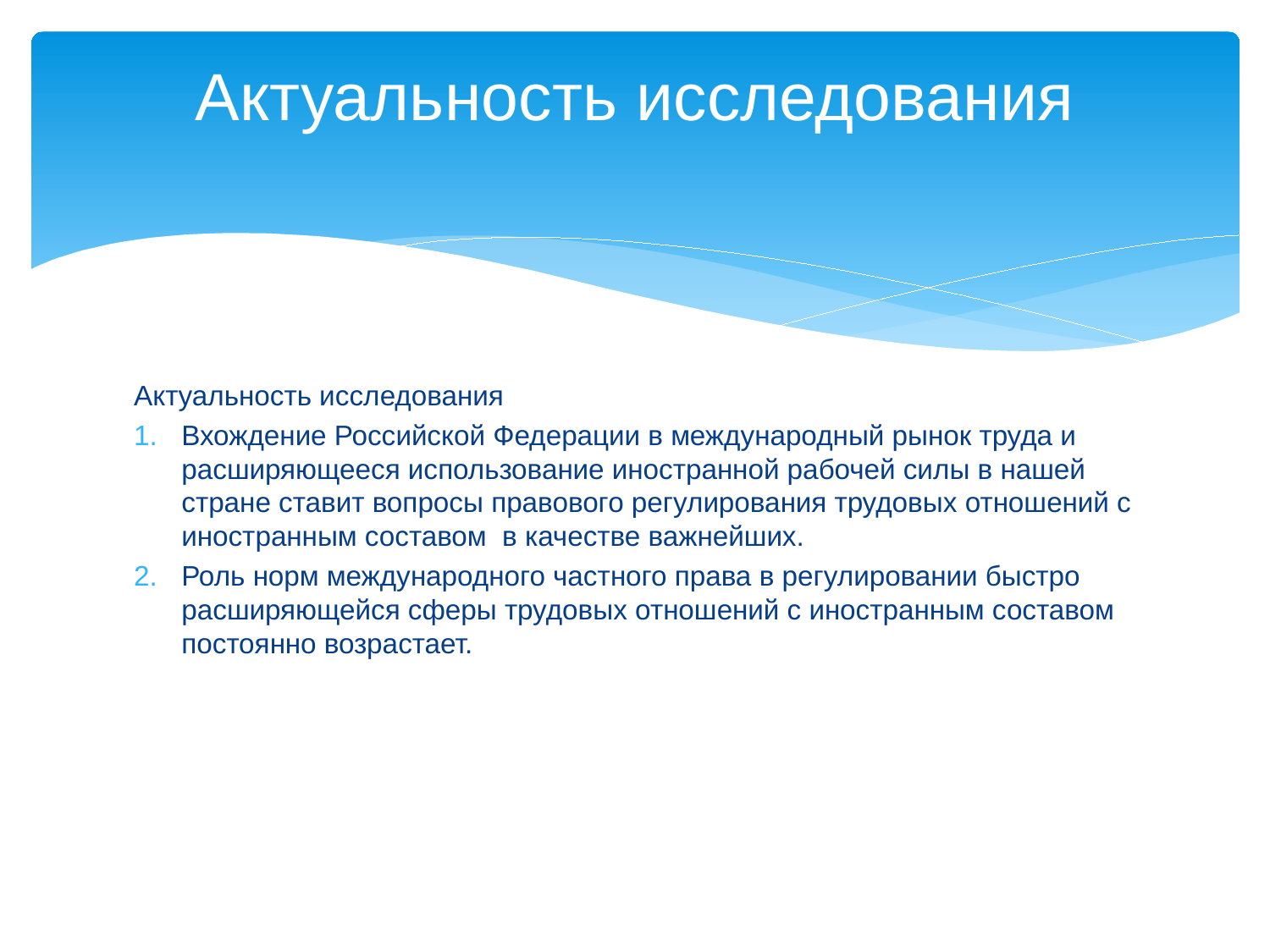

# Актуальность исследования
Актуальность исследования
Вхождение Российской Федерации в международный рынок труда и расширяющееся использование иностранной рабочей силы в нашей стране ставит вопросы правового регулирования трудовых отношений с иностранным составом  в качестве важнейших.
Роль норм международного частного права в регулировании быстро расширяющейся сферы трудовых отношений с иностранным составом постоянно возрастает.